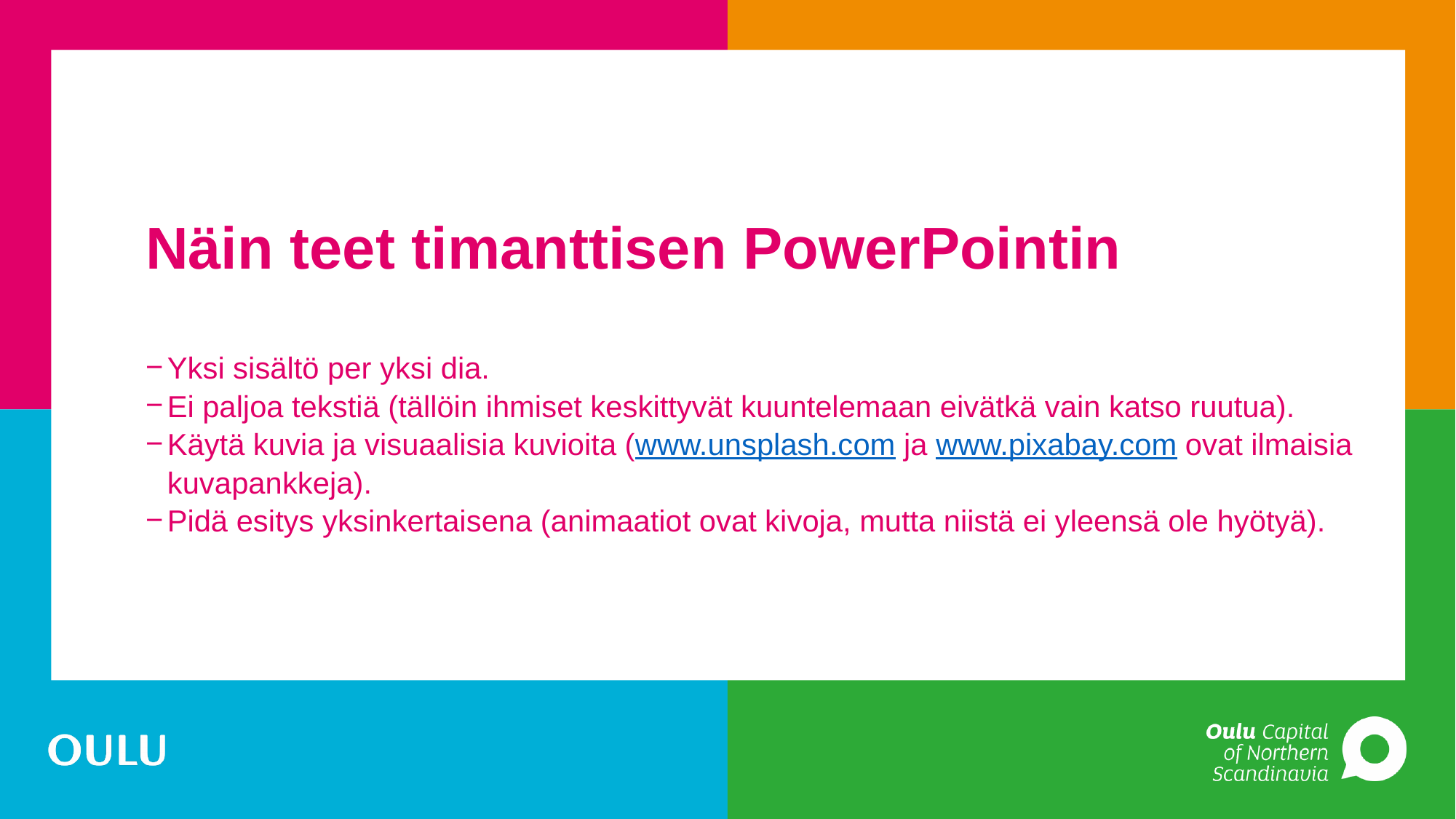

#
Näin teet timanttisen PowerPointin
Yksi sisältö per yksi dia.
Ei paljoa tekstiä (tällöin ihmiset keskittyvät kuuntelemaan eivätkä vain katso ruutua).
Käytä kuvia ja visuaalisia kuvioita (www.unsplash.com ja www.pixabay.com ovat ilmaisia kuvapankkeja).
Pidä esitys yksinkertaisena (animaatiot ovat kivoja, mutta niistä ei yleensä ole hyötyä).